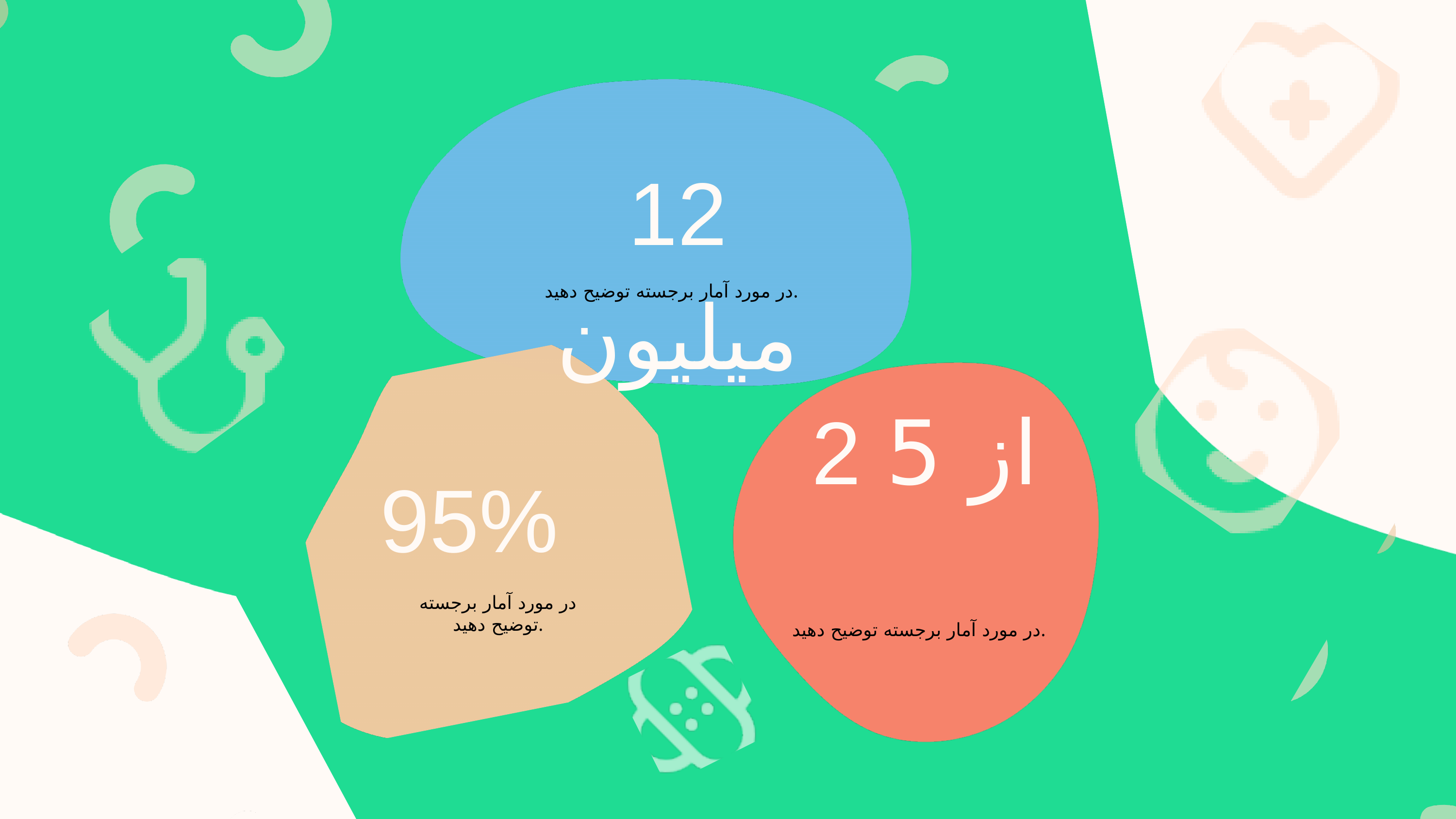

12 میلیون

در مورد آمار برجسته توضیح دهید.

2 از 5
95%

در مورد آمار برجسته توضیح دهید.
در مورد آمار برجسته توضیح دهید.